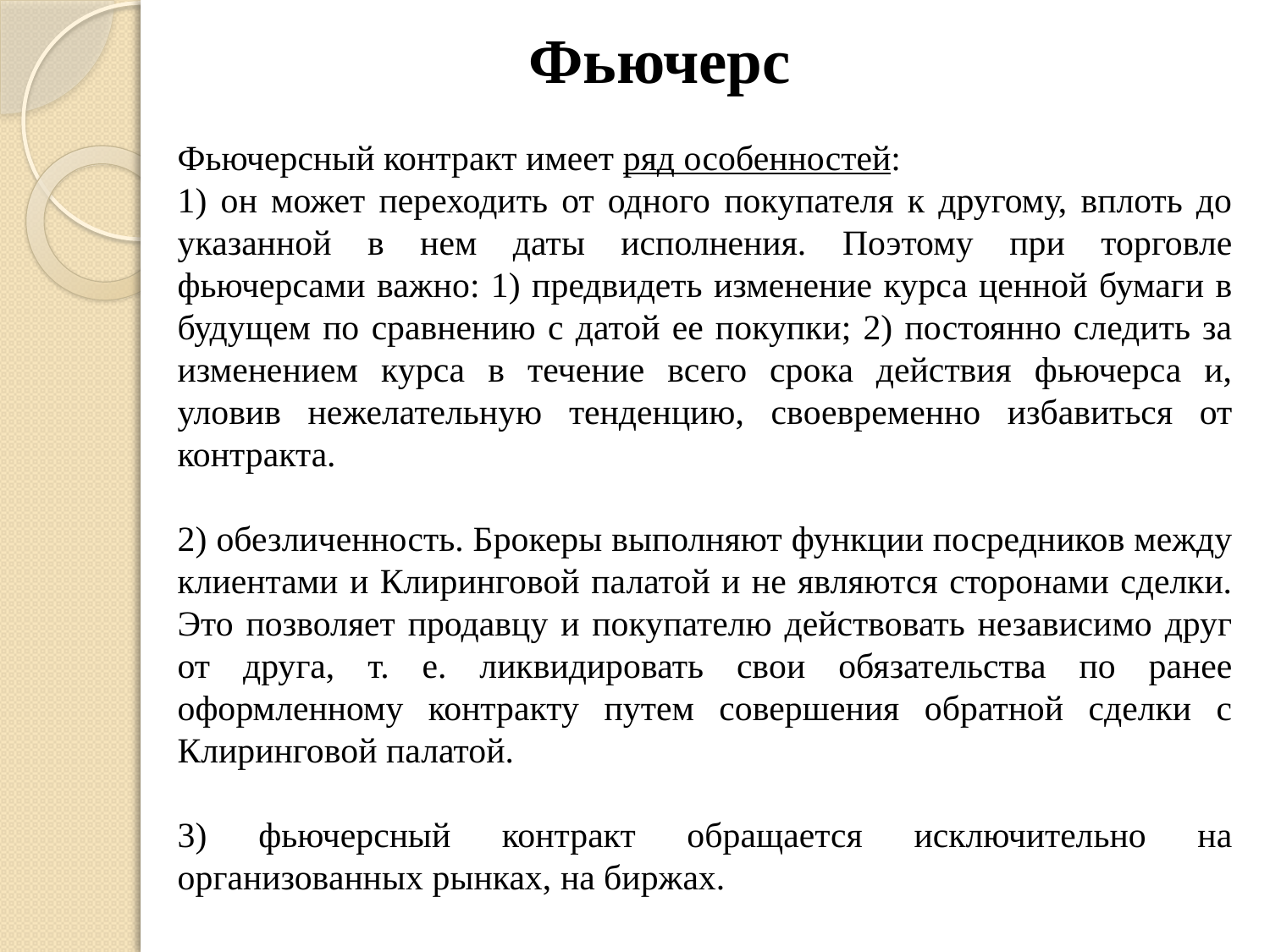

# Фьючерс

Фьючерсный контракт имеет ряд особенностей:
1) он может переходить от одного покупателя к другому, вплоть до указанной в нем даты исполнения. Поэтому при торговле фьючерсами важно: 1) предвидеть изменение курса ценной бумаги в будущем по сравнению с датой ее покупки; 2) постоянно следить за изменением курса в течение всего срока действия фьючерса и, уловив нежелательную тенденцию, своевременно избавиться от контракта.

2) обезличенность. Брокеры выполняют функции посредников между клиентами и Клиринговой палатой и не являются сторонами сделки. Это позволяет продавцу и покупателю действовать независимо друг от друга, т. е. ликвидировать свои обязательства по ранее оформленному контракту путем совершения обратной сделки с Клиринговой палатой.

3) фьючерсный контракт обращается исключительно на организованных рынках, на биржах.